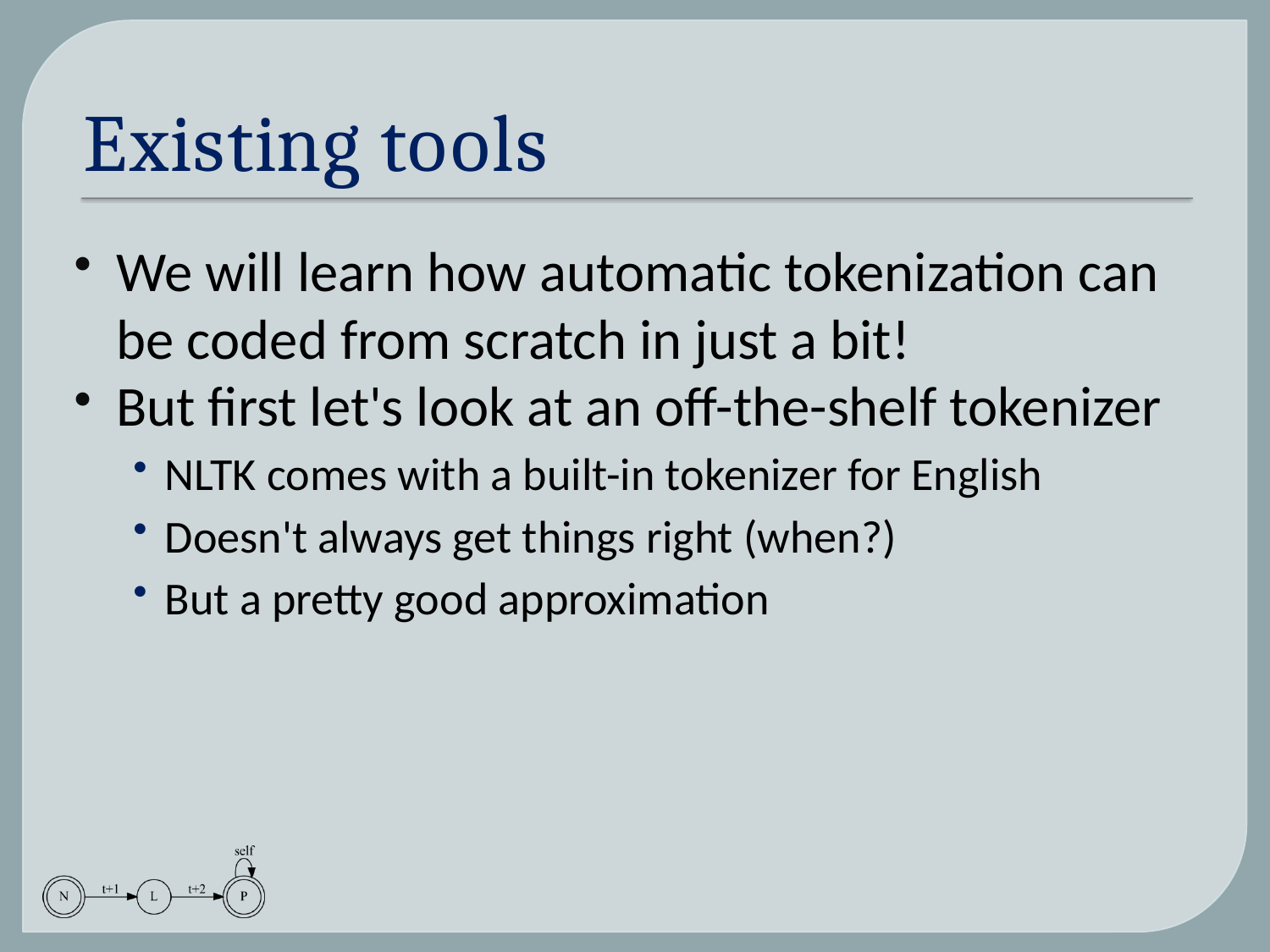

# Existing tools
We will learn how automatic tokenization can be coded from scratch in just a bit!
But first let's look at an off-the-shelf tokenizer
NLTK comes with a built-in tokenizer for English
Doesn't always get things right (when?)
But a pretty good approximation